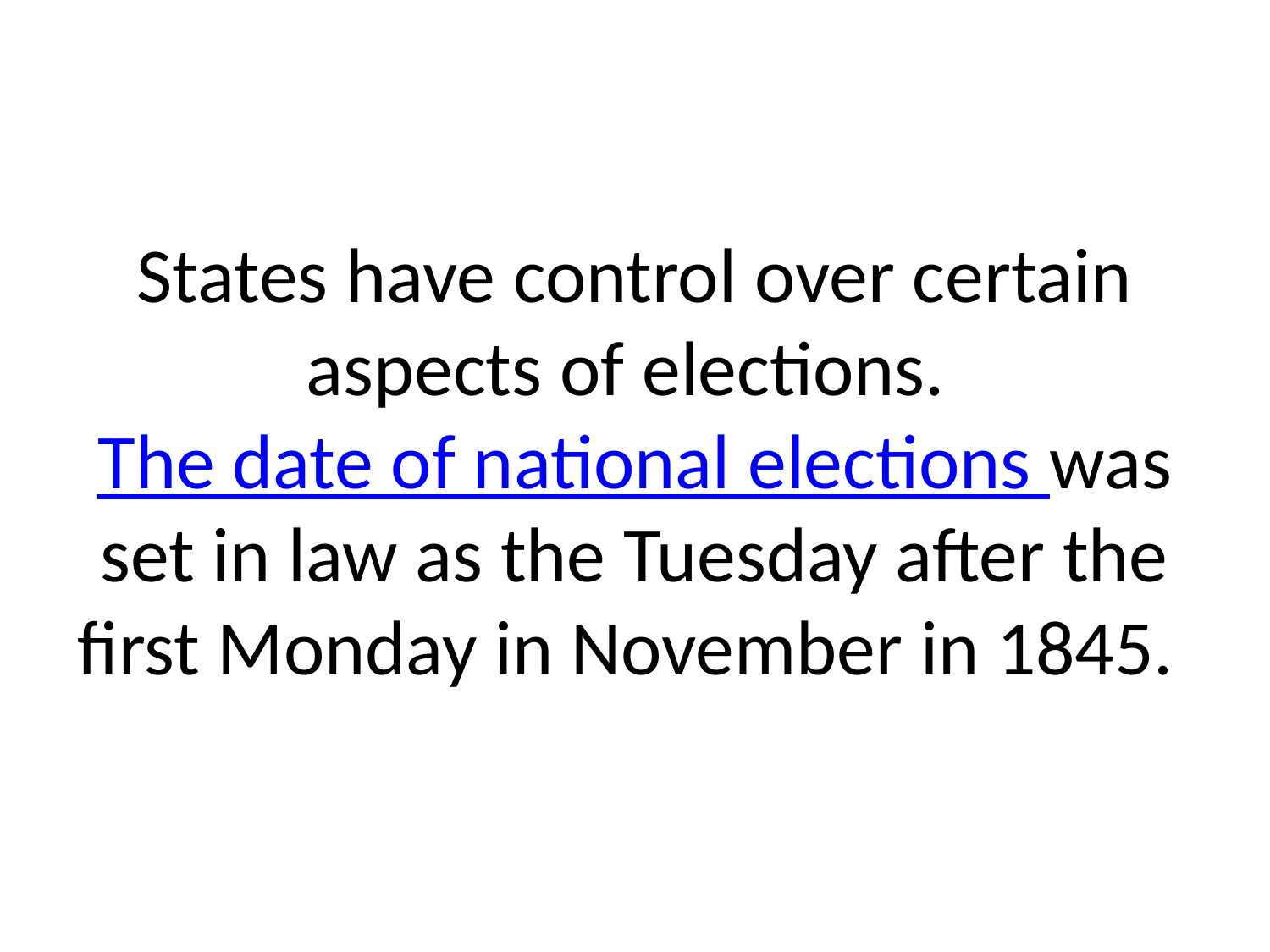

# States have control over certain aspects of elections. The date of national elections was set in law as the Tuesday after the first Monday in November in 1845.